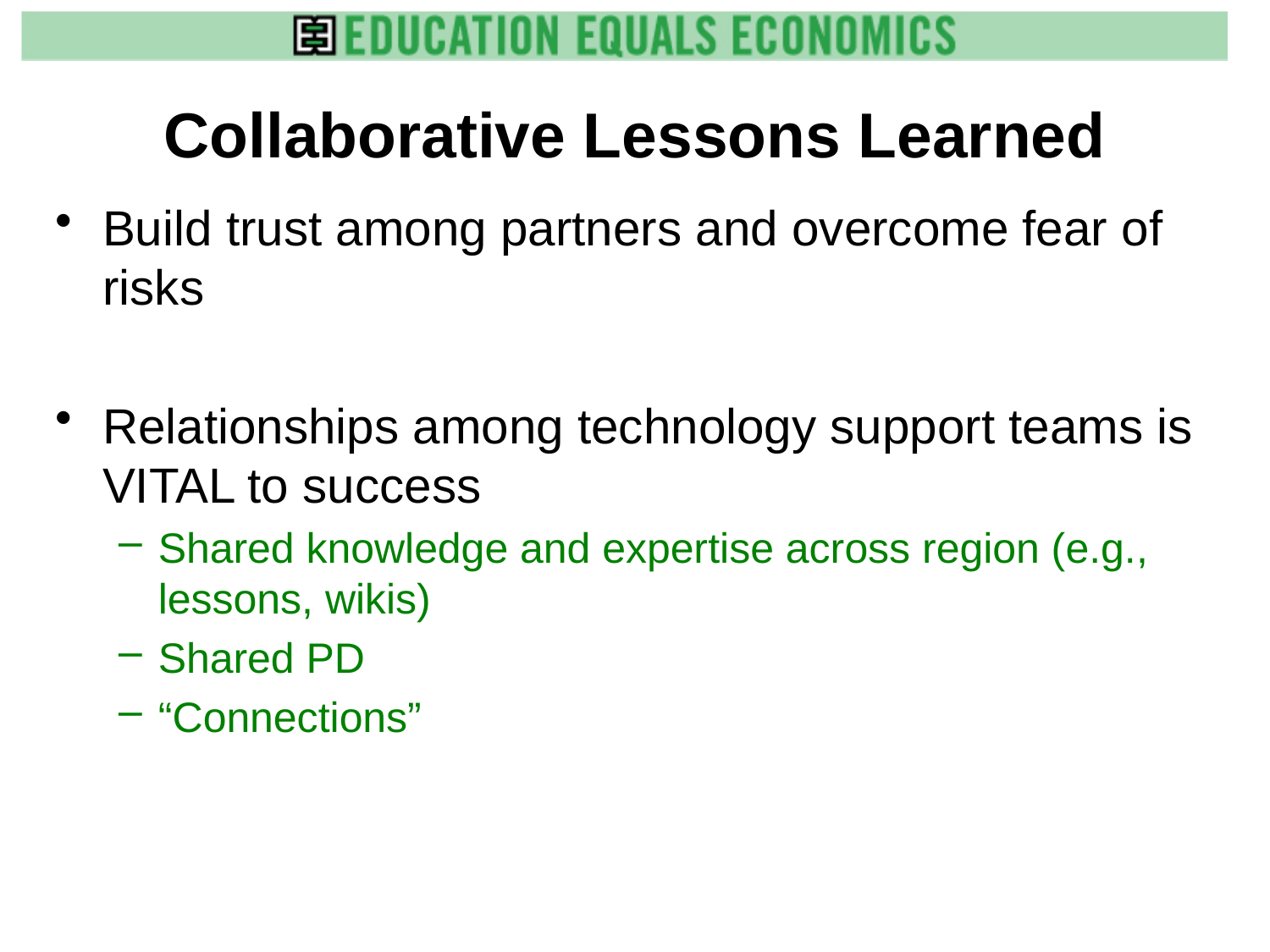

# Collaborative Lessons Learned
Build trust among partners and overcome fear of risks

Relationships among technology support teams is VITAL to success
Shared knowledge and expertise across region (e.g., lessons, wikis)
Shared PD
“Connections”